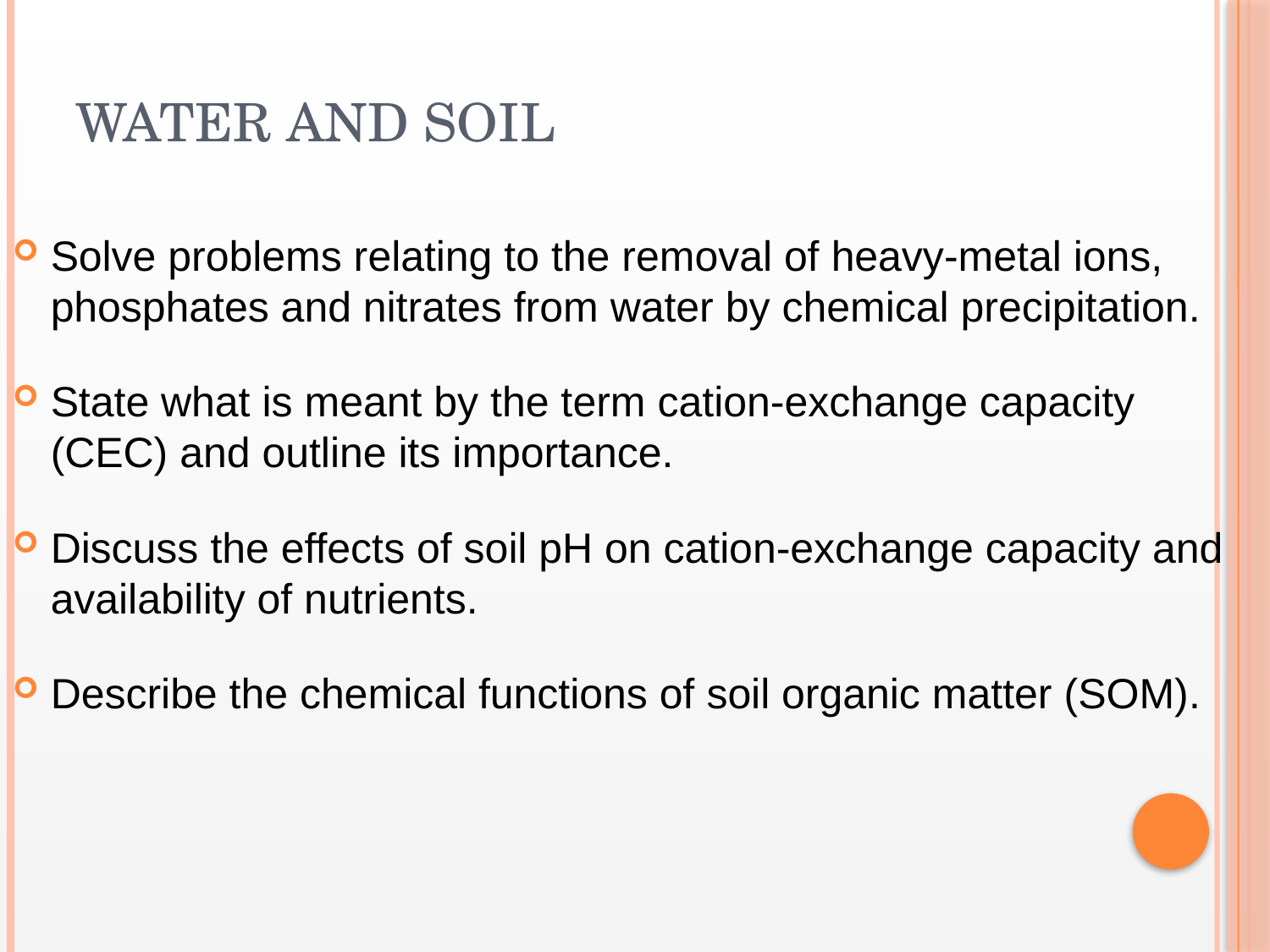

# Water and soil
Solve problems relating to the removal of heavy-metal ions, phosphates and nitrates from water by chemical precipitation.

State what is meant by the term cation-exchange capacity (CEC) and outline its importance.

Discuss the effects of soil pH on cation-exchange capacity and availability of nutrients.

Describe the chemical functions of soil organic matter (SOM).